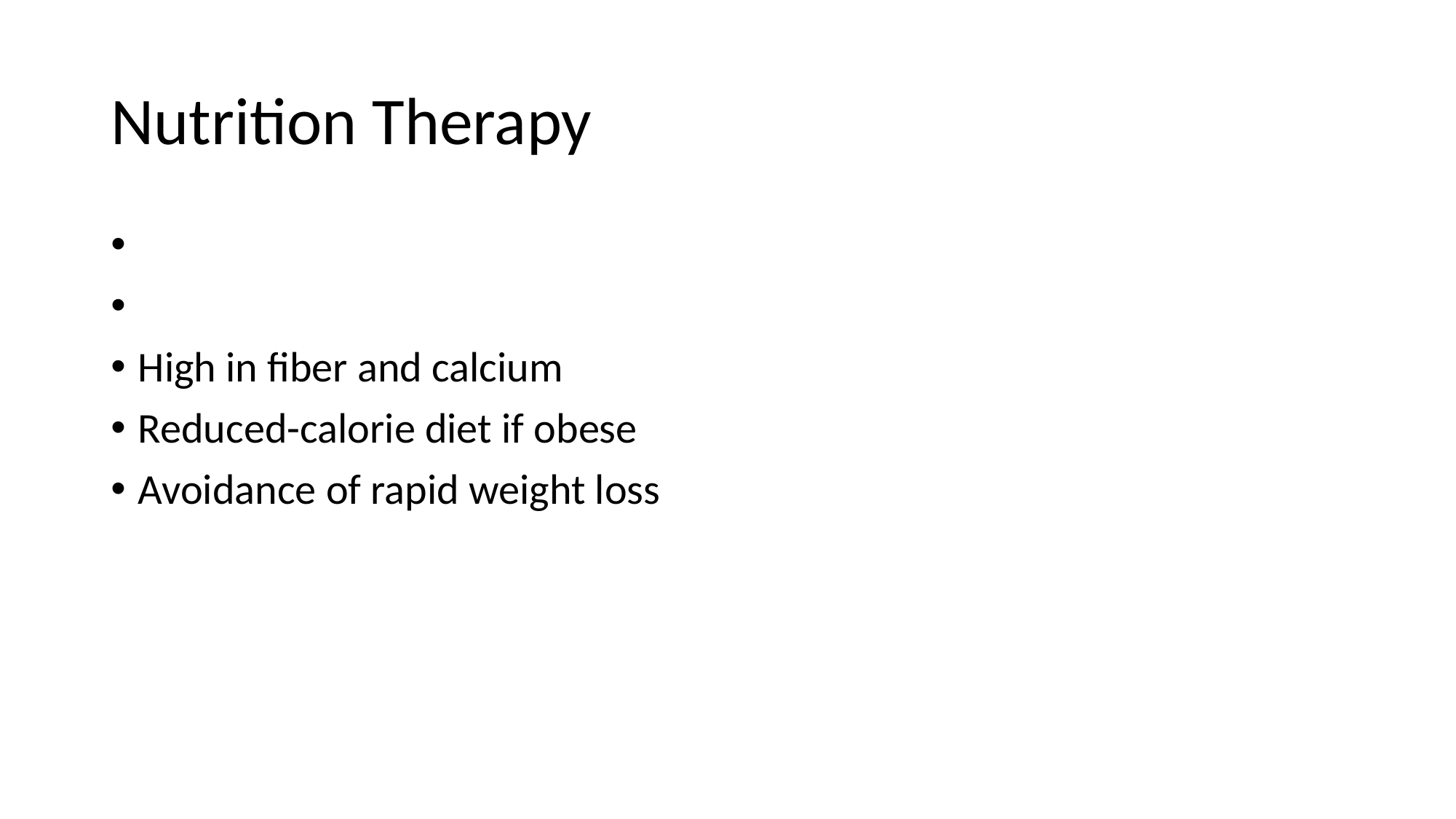

# Nutrition Therapy

High in fiber and calcium
Reduced-calorie diet if obese
Avoidance of rapid weight loss